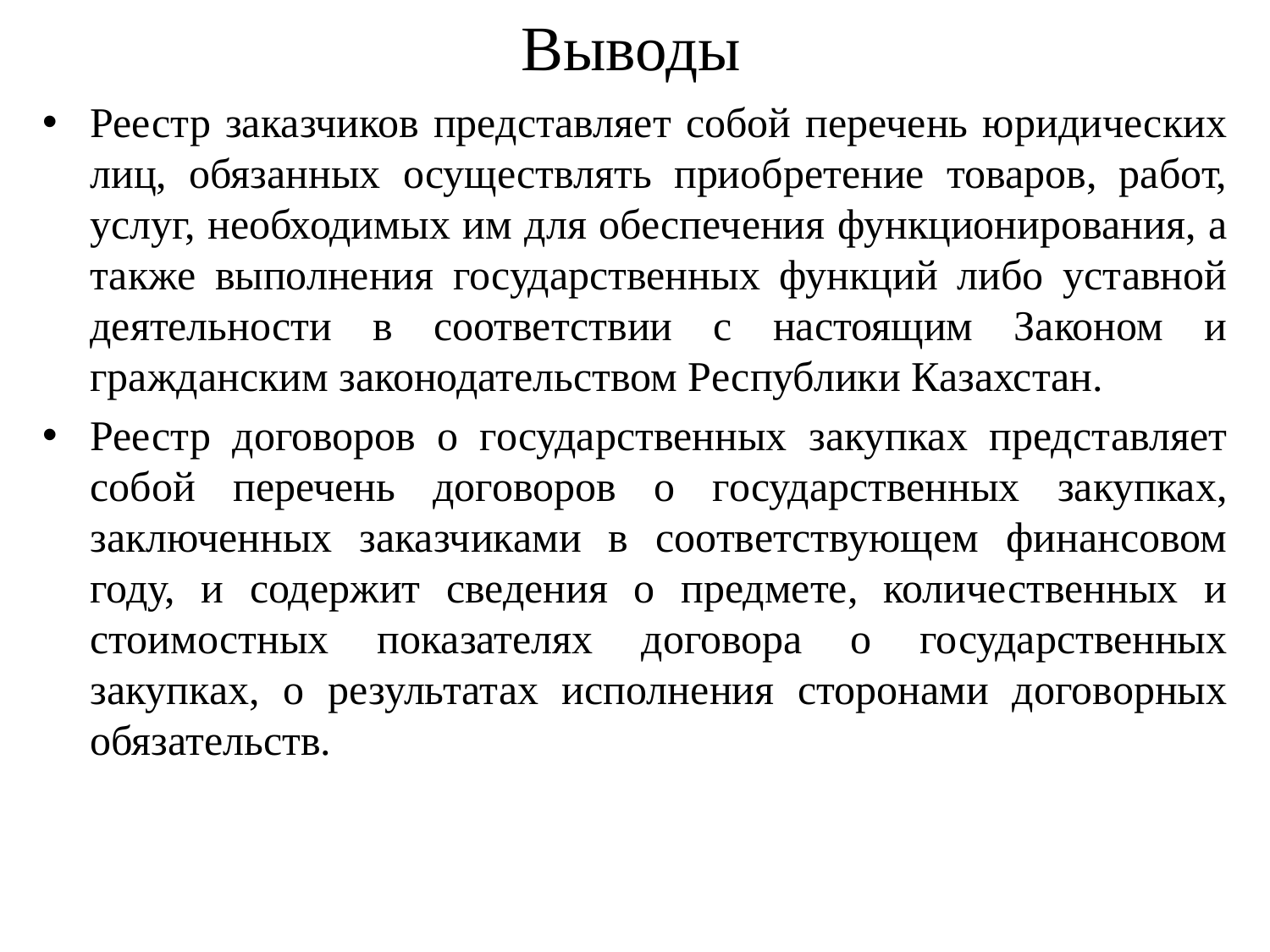

# Выводы
Реестр заказчиков представляет собой перечень юридических лиц, обязанных осуществлять приобретение товаров, работ, услуг, необходимых им для обеспечения функционирования, а также выполнения государственных функций либо уставной деятельности в соответствии с настоящим Законом и гражданским законодательством Республики Казахстан.
Реестр договоров о государственных закупках представляет собой перечень договоров о государственных закупках, заключенных заказчиками в соответствующем финансовом году, и содержит сведения о предмете, количественных и стоимостных показателях договора о государственных закупках, о результатах исполнения сторонами договорных обязательств.